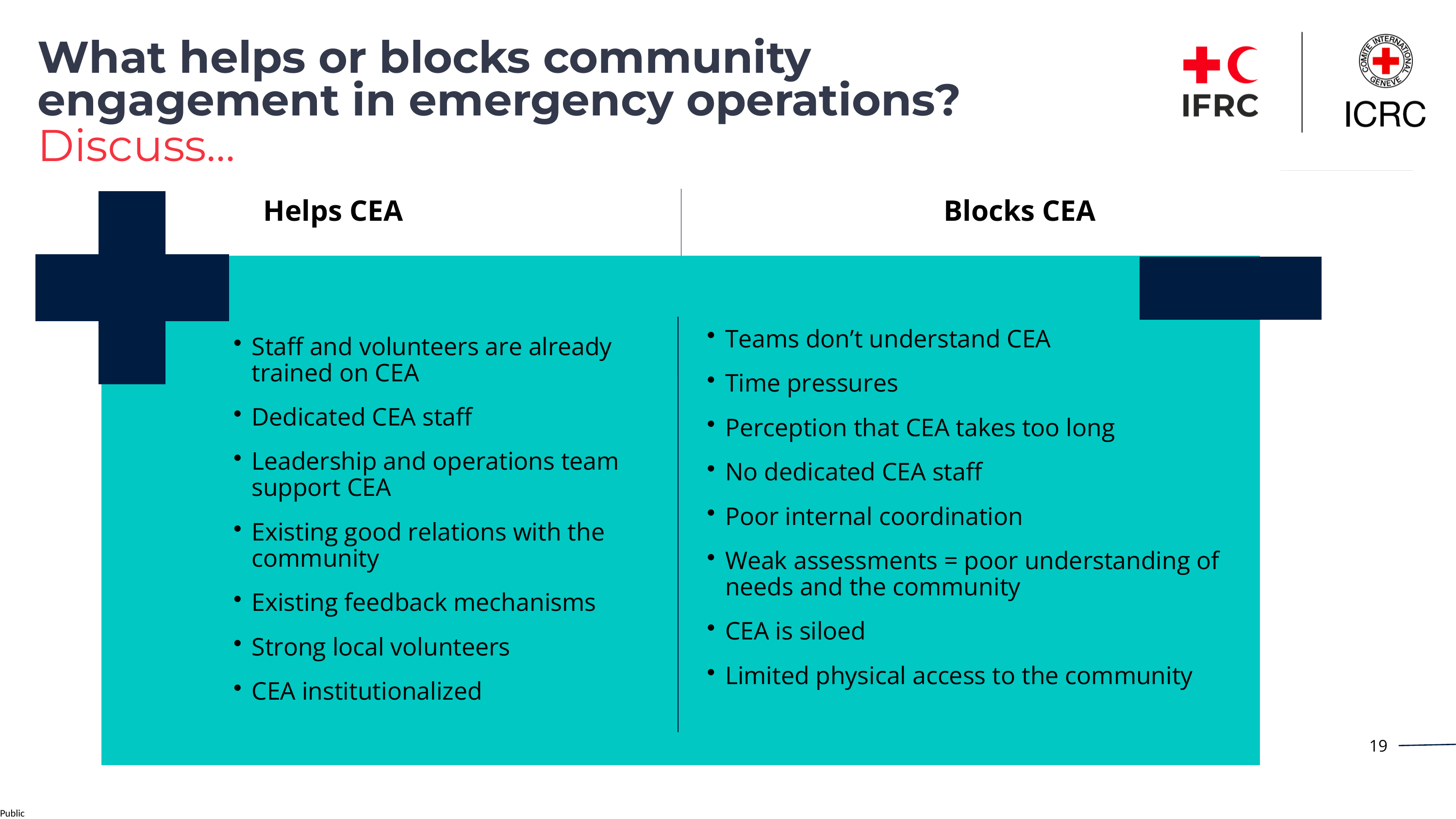

What helps or blocks community engagement in emergency operations?
Discuss…

Staff and volunteers are already trained on CEA
Dedicated CEA staff
Leadership and operations team support CEA
Existing good relations with the community
Existing feedback mechanisms
Strong local volunteers
CEA institutionalized

Teams don’t understand CEA
Time pressures
Perception that CEA takes too long
No dedicated CEA staff
Poor internal coordination
Weak assessments = poor understanding of needs and the community
CEA is siloed
Limited physical access to the community
Helps CEA
Blocks CEA